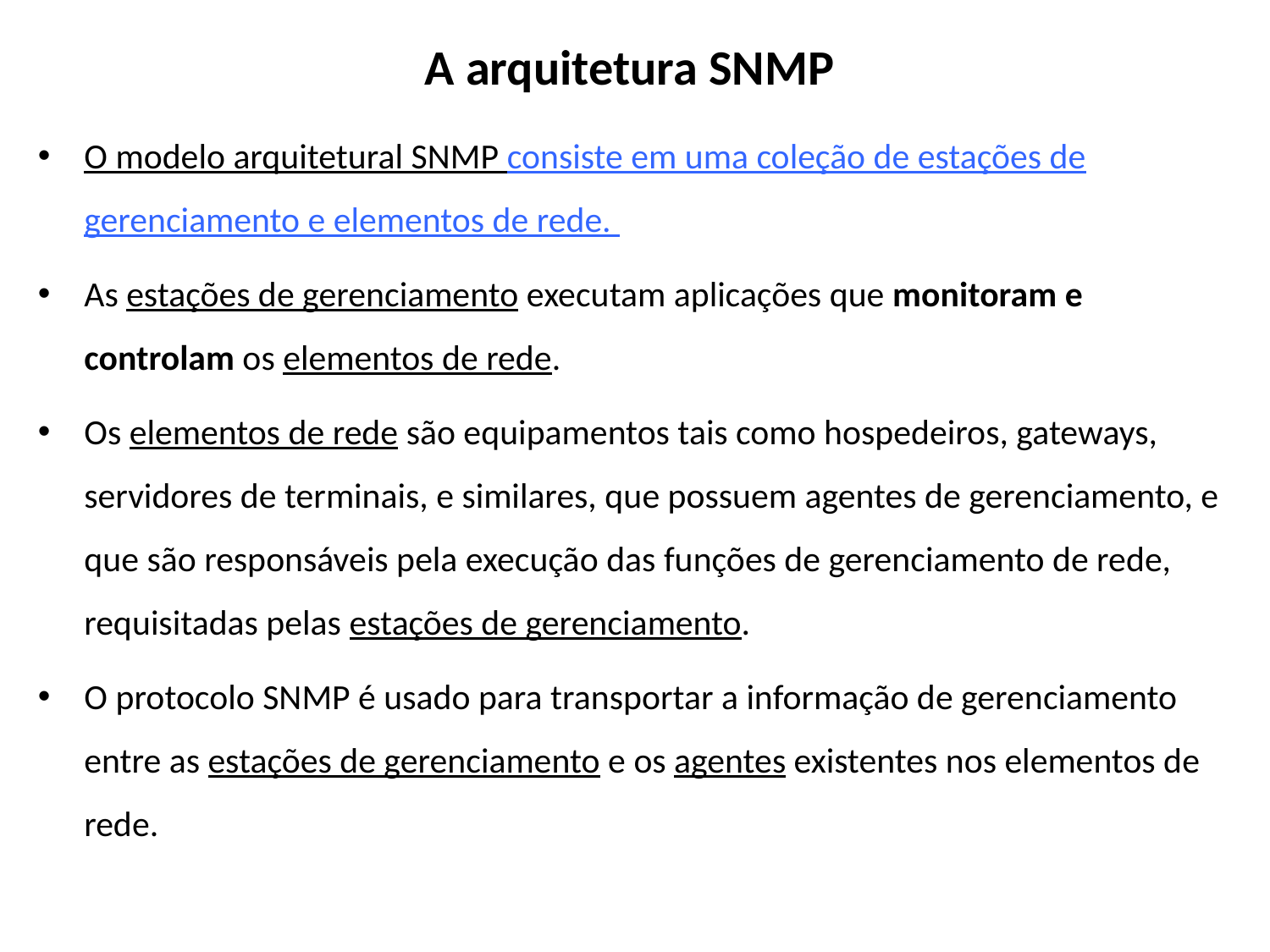

A arquitetura SNMP
O modelo arquitetural SNMP consiste em uma coleção de estações de gerenciamento e elementos de rede.
As estações de gerenciamento executam aplicações que monitoram e controlam os elementos de rede.
Os elementos de rede são equipamentos tais como hospedeiros, gateways, servidores de terminais, e similares, que possuem agentes de gerenciamento, e que são responsáveis pela execução das funções de gerenciamento de rede, requisitadas pelas estações de gerenciamento.
O protocolo SNMP é usado para transportar a informação de gerenciamento entre as estações de gerenciamento e os agentes existentes nos elementos de rede.